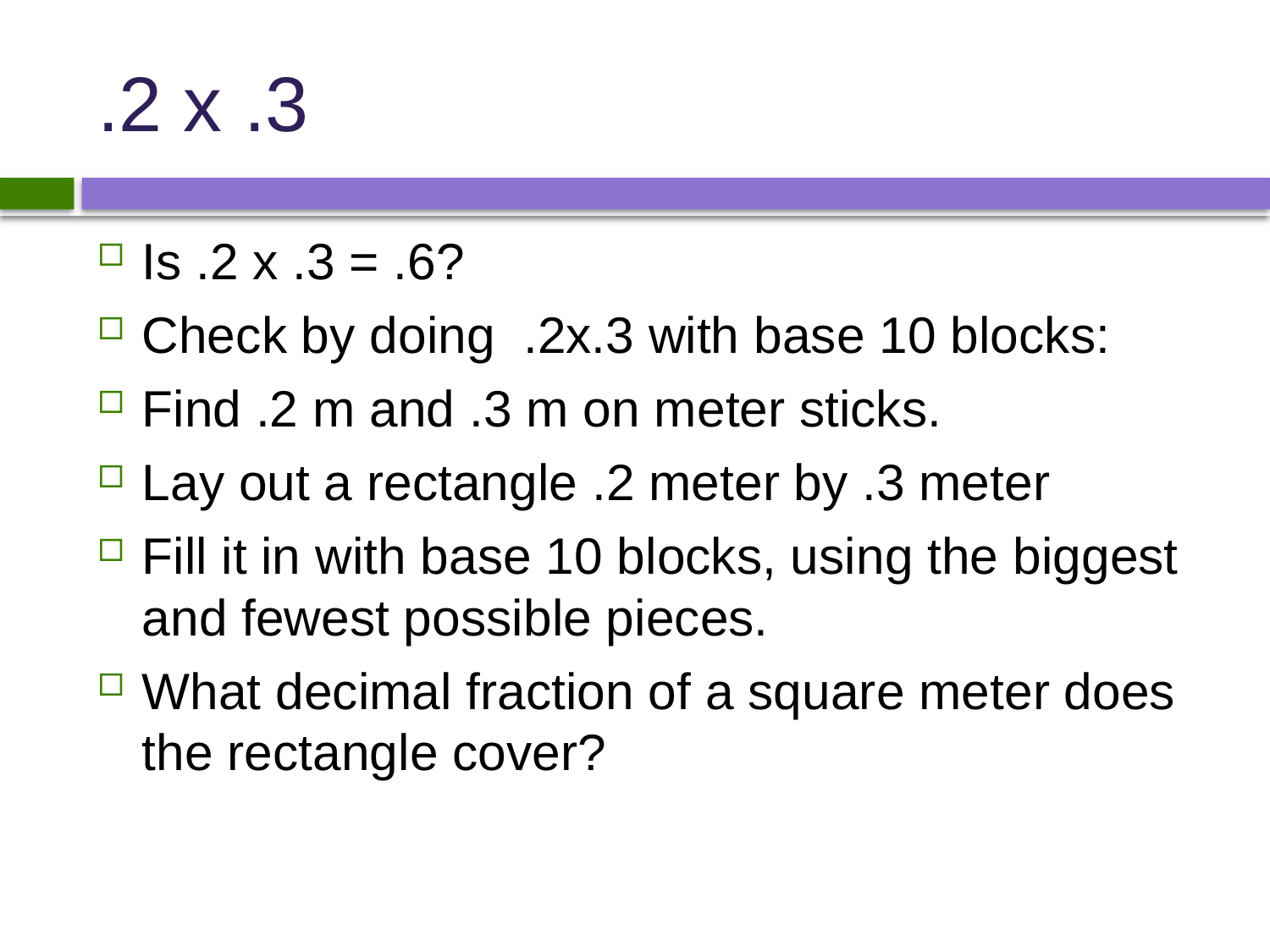

# .2 x .3
Is .2 x .3 = .6?
Check by doing  .2x.3 with base 10 blocks:
Find .2 m and .3 m on meter sticks.
Lay out a rectangle .2 meter by .3 meter
Fill it in with base 10 blocks, using the biggest and fewest possible pieces.
What decimal fraction of a square meter does the rectangle cover?